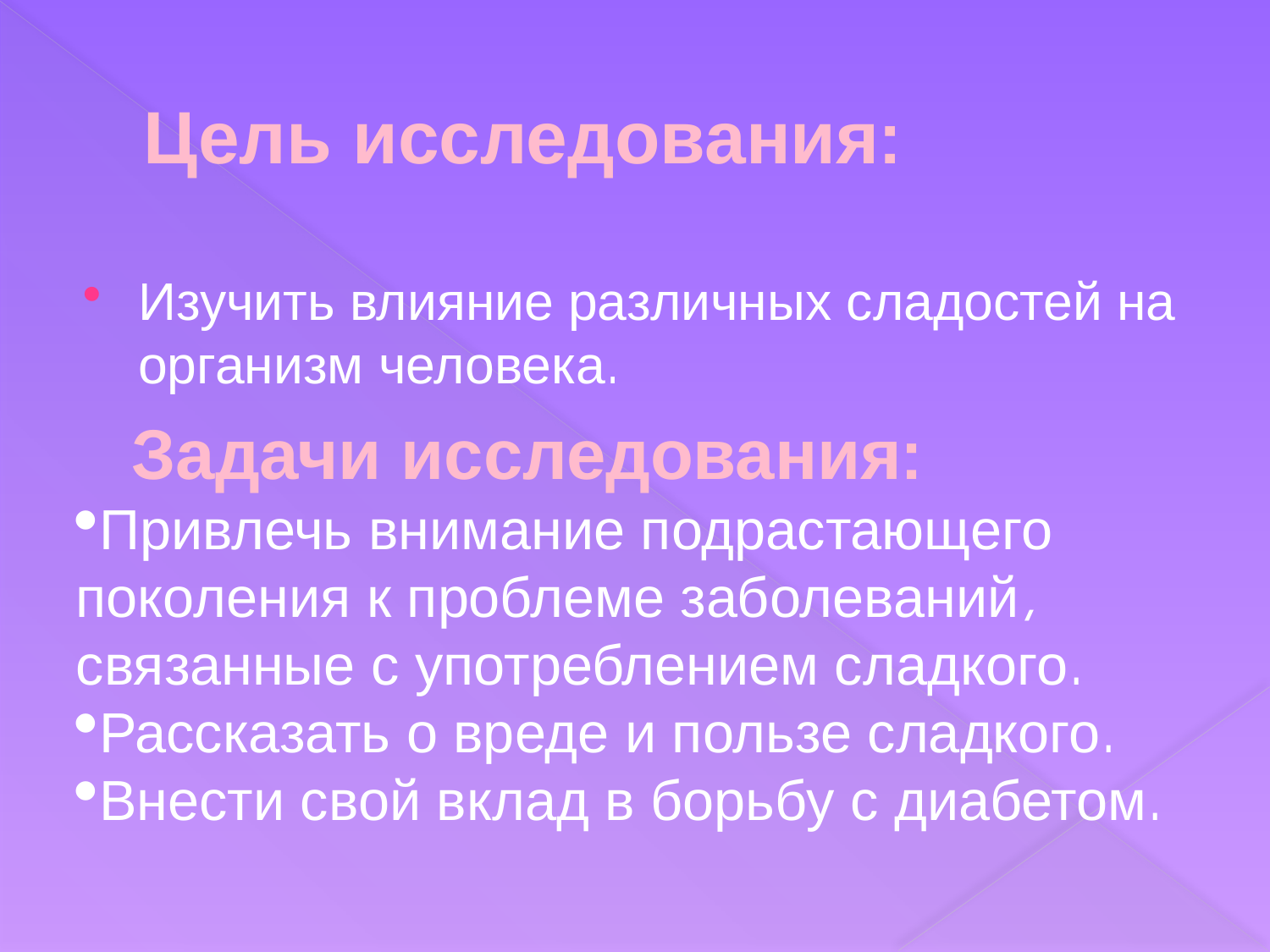

# Цель исследования:
Изучить влияние различных сладостей на организм человека.
   Задачи исследования:
Привлечь внимание подрастающего поколения к проблеме заболеваний, связанные с употреблением сладкого.
Рассказать о вреде и пользе сладкого.
Внести свой вклад в борьбу с диабетом.